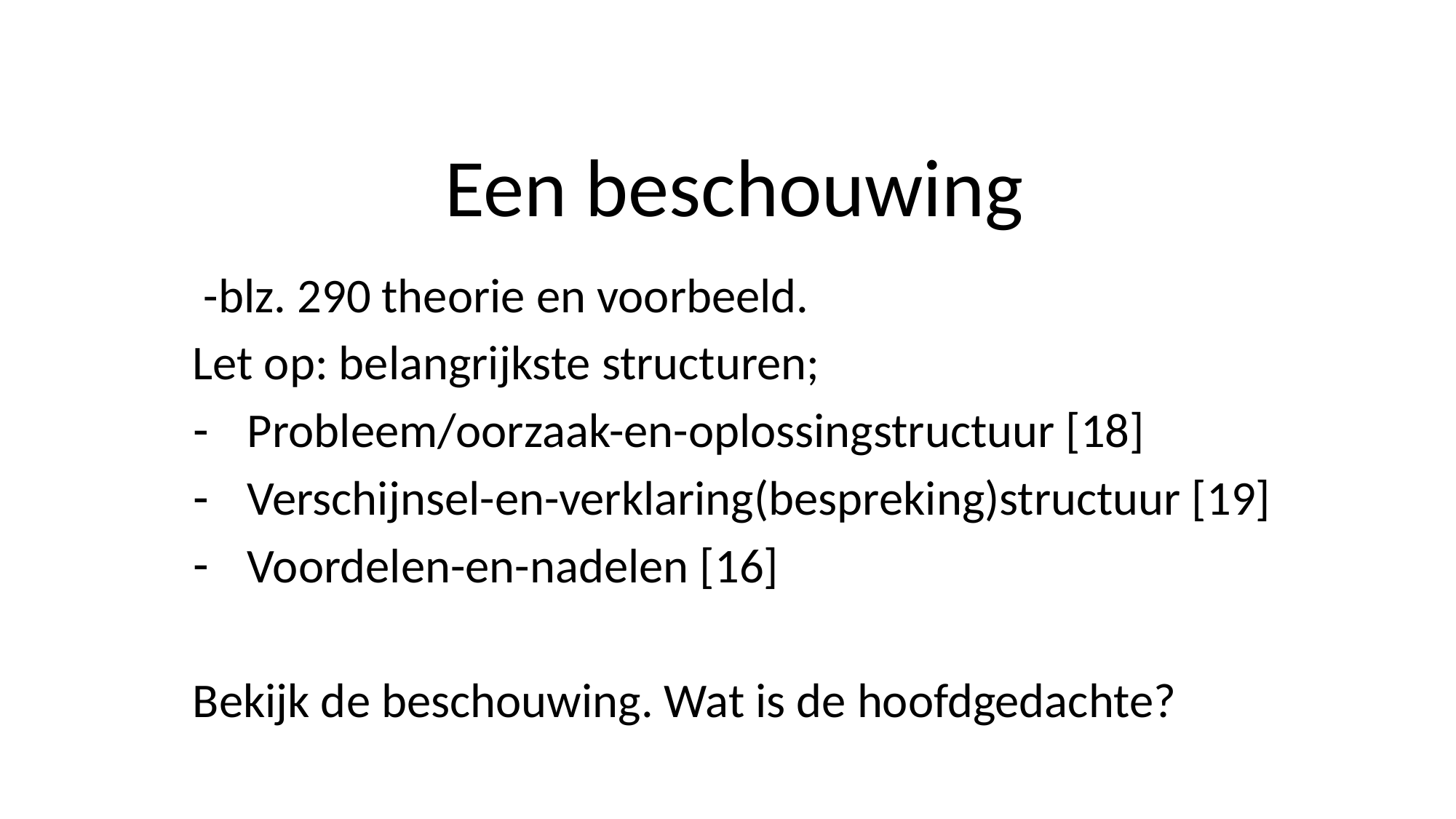

# Een beschouwing
 -blz. 290 theorie en voorbeeld.
Let op: belangrijkste structuren;
Probleem/oorzaak-en-oplossingstructuur [18]
Verschijnsel-en-verklaring(bespreking)structuur [19]
Voordelen-en-nadelen [16]

Bekijk de beschouwing. Wat is de hoofdgedachte?